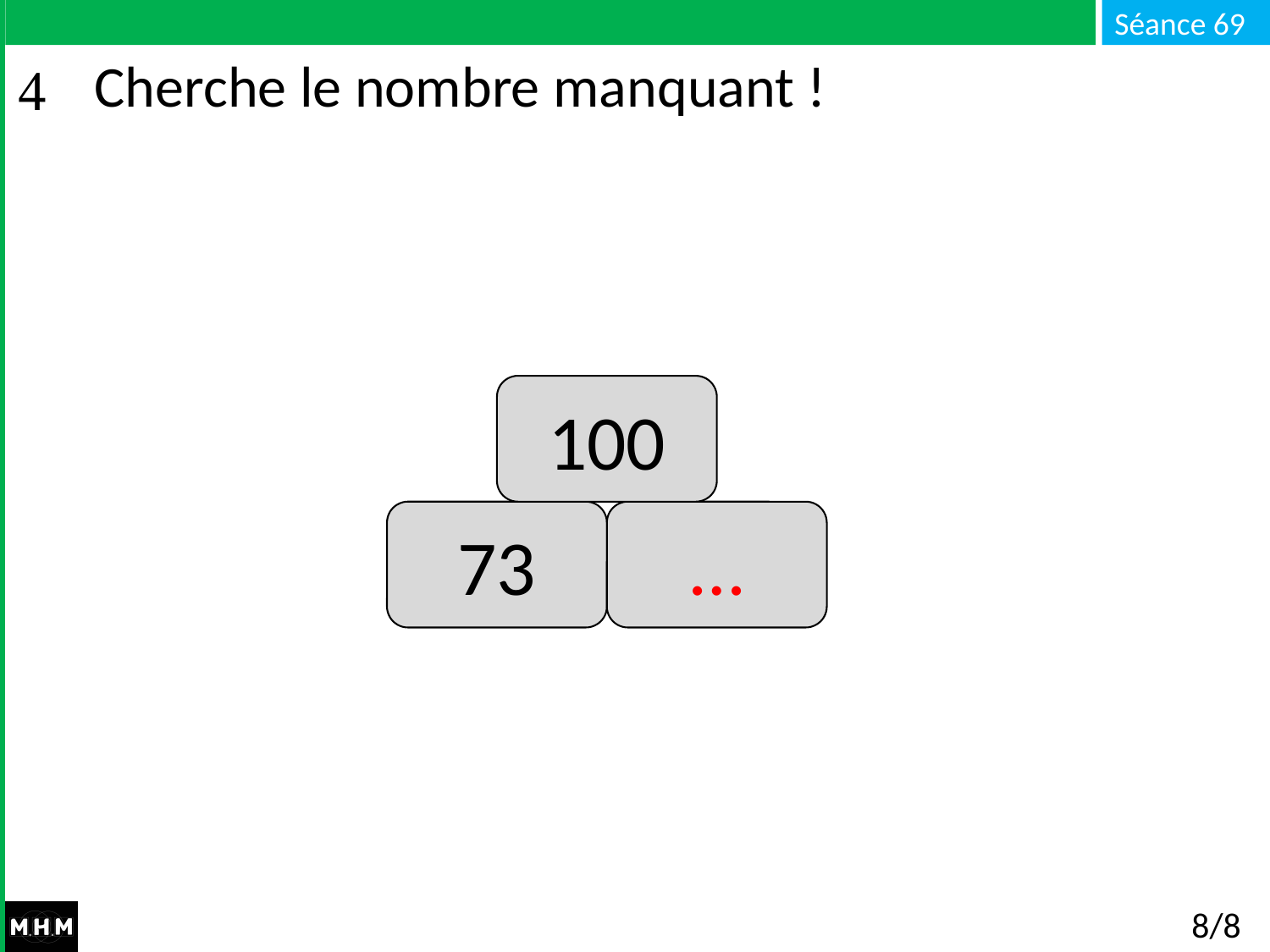

# Cherche le nombre manquant !
100
…
73
8/8